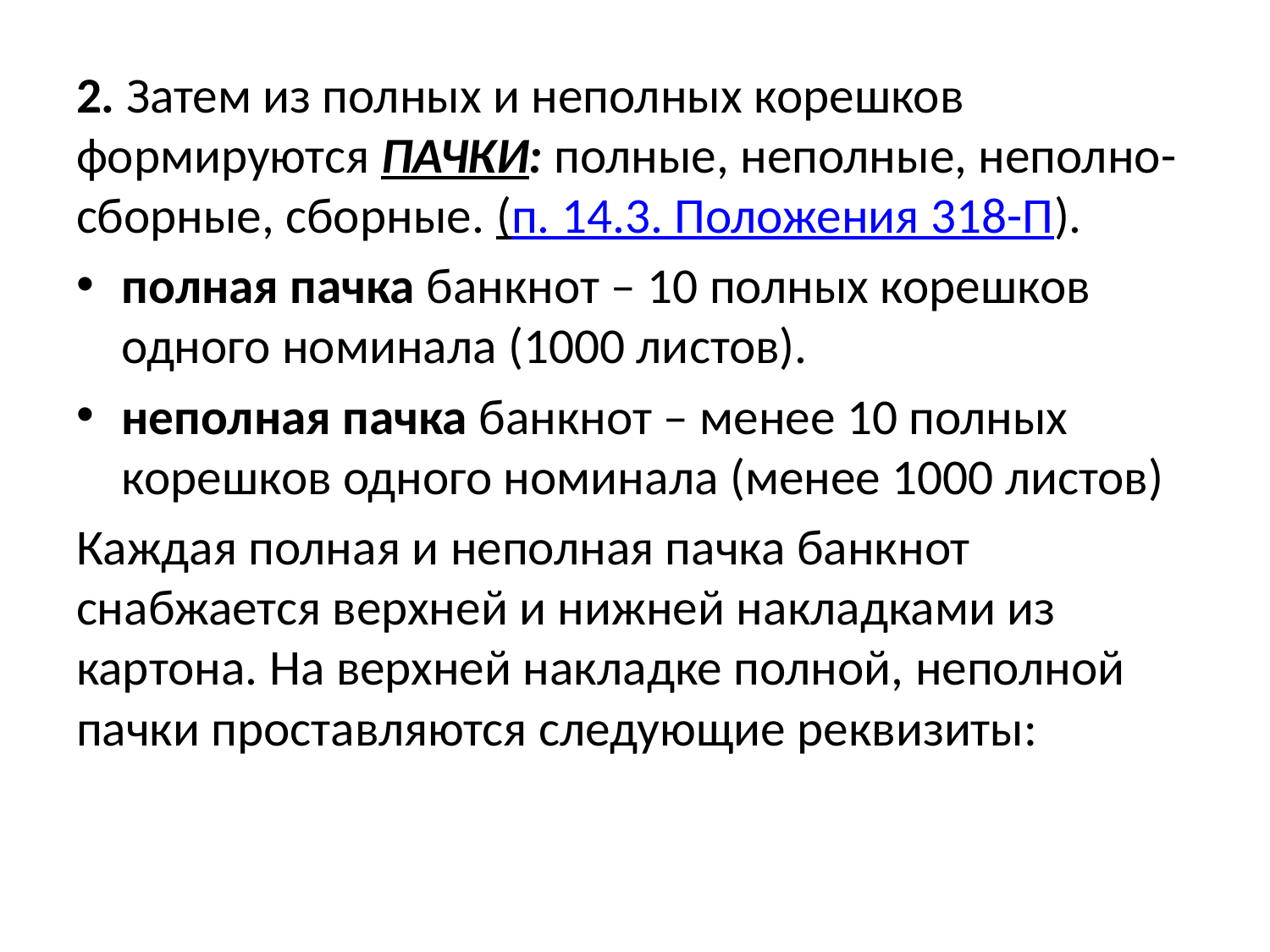

2. Затем из полных и неполных корешков формируются ПАЧКИ: полные, неполные, неполно-сборные, сборные. (п. 14.3. Положения 318-П).
полная пачка банкнот – 10 полных корешков одного номинала (1000 листов).
неполная пачка банкнот – менее 10 полных корешков одного номинала (менее 1000 листов)
Каждая полная и неполная пачка банкнот снабжается верхней и нижней накладками из картона. На верхней накладке полной, неполной пачки проставляются следующие реквизиты: